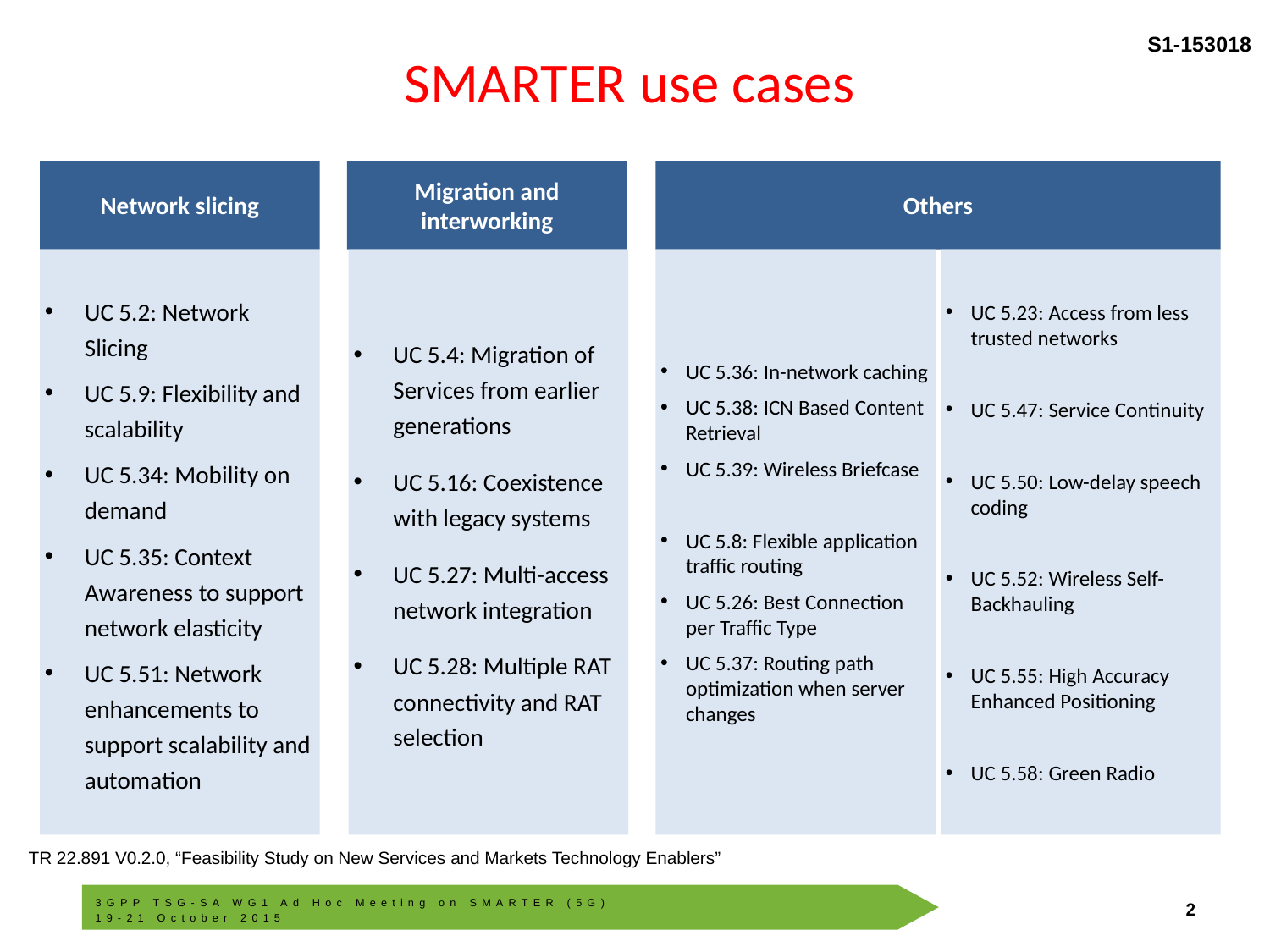

# SMARTER use cases
Network slicing
Migration and interworking
Others
UC 5.2: Network Slicing
UC 5.9: Flexibility and scalability
UC 5.34: Mobility on demand
UC 5.35: Context Awareness to support network elasticity
UC 5.51: Network enhancements to support scalability and automation
UC 5.4: Migration of Services from earlier generations
UC 5.16: Coexistence with legacy systems
UC 5.27: Multi-access network integration
UC 5.28: Multiple RAT connectivity and RAT selection
UC 5.36: In-network caching
UC 5.38: ICN Based Content Retrieval
UC 5.39: Wireless Briefcase

UC 5.8: Flexible application traffic routing
UC 5.26: Best Connection per Traffic Type
UC 5.37: Routing path optimization when server changes
UC 5.23: Access from less trusted networks

UC 5.47: Service Continuity

UC 5.50: Low-delay speech coding

UC 5.52: Wireless Self-Backhauling

UC 5.55: High Accuracy Enhanced Positioning

UC 5.58: Green Radio
TR 22.891 V0.2.0, “Feasibility Study on New Services and Markets Technology Enablers”